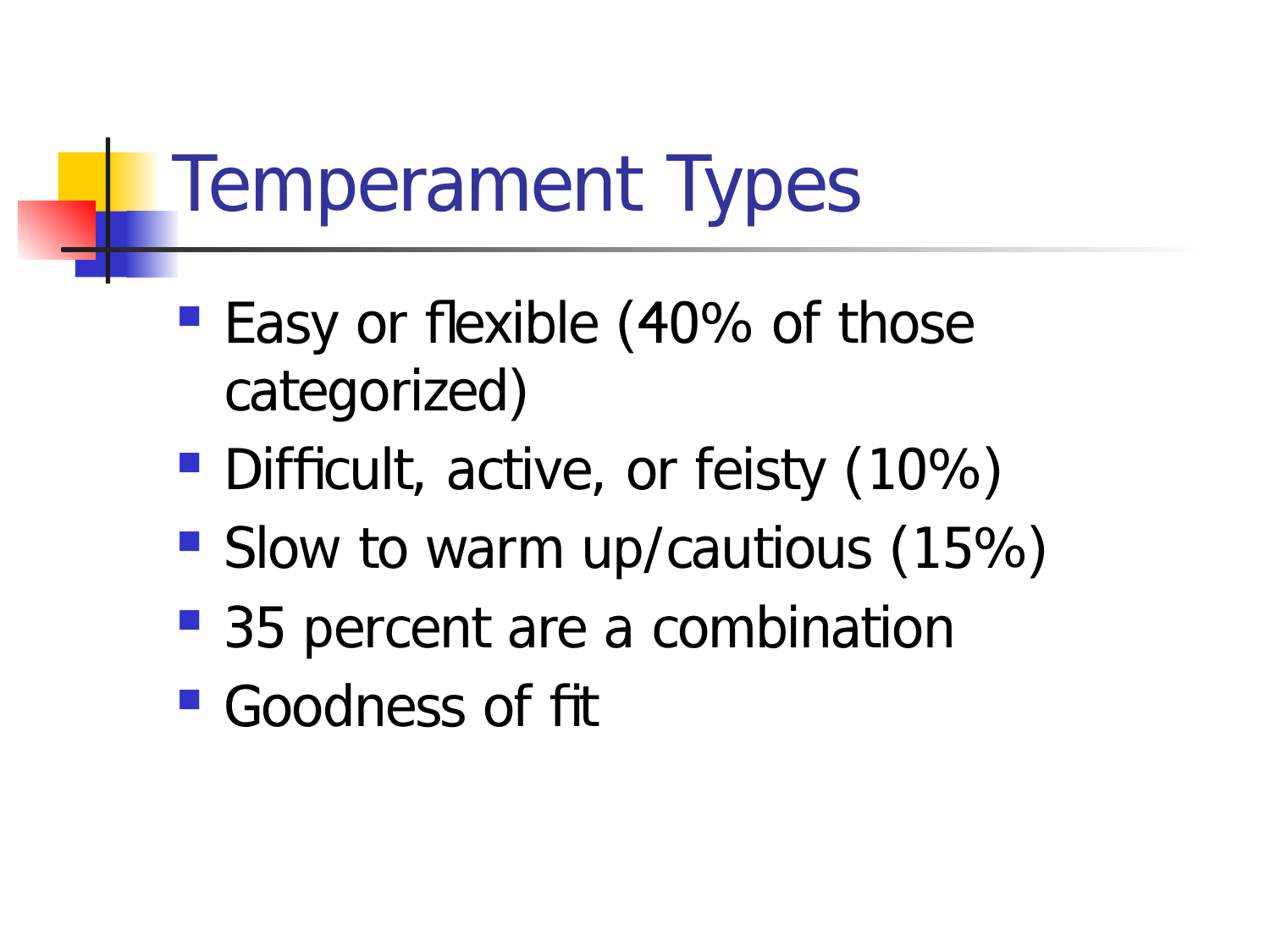

# Temperament Types
Easy or flexible (40% of those categorized)
Difficult, active, or feisty (10%)
Slow to warm up/cautious (15%)
35 percent are a combination
Goodness of fit